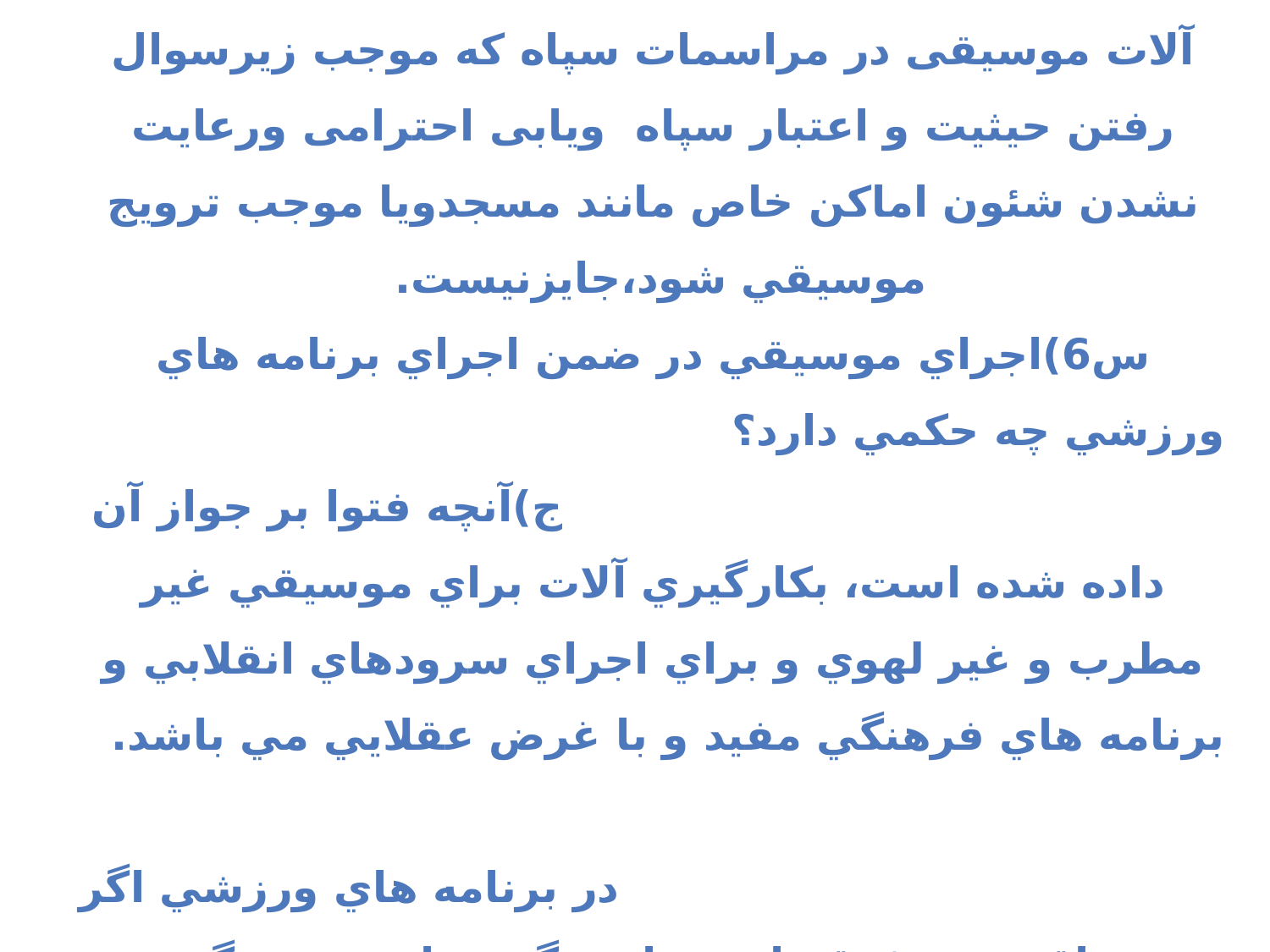

س5) استفاده از آلات موسیقی در مراسمات سپاه چه حکمی دارد؟                                                                                                        ج) استفاده از هرنوع آلات موسیقی در مراسمات سپاه که موجب زیرسوال رفتن حيثيت و اعتبار سپاه  ویابی احترامی ورعایت نشدن شئون اماكن خاص مانند مسجدویا موجب ترويج موسيقي شود،جایزنیست.
س6)اجراي موسيقي در ضمن اجراي برنامه هاي ورزشي چه حكمي دارد؟                                                                                         ج)آنچه فتوا بر جواز آن داده شده است، بكارگيري آلات براي موسيقي غير مطرب و غير لهوي و براي اجراي سرودهاي انقلابي و برنامه هاي فرهنگي مفيد و با غرض عقلايي مي باشد.                                                                                                                          در برنامه هاي ورزشي اگر مصداق مورد فوق باشد جايز وگرنه بايد پرهيز گردد، مخصوصاً در صورتي كه ترويج آن محسوب شود، كه به فرموده مقام معظم رهبري مدظله العالي: «ترويج موسيقي در شأن نظام اسلامي نيست»